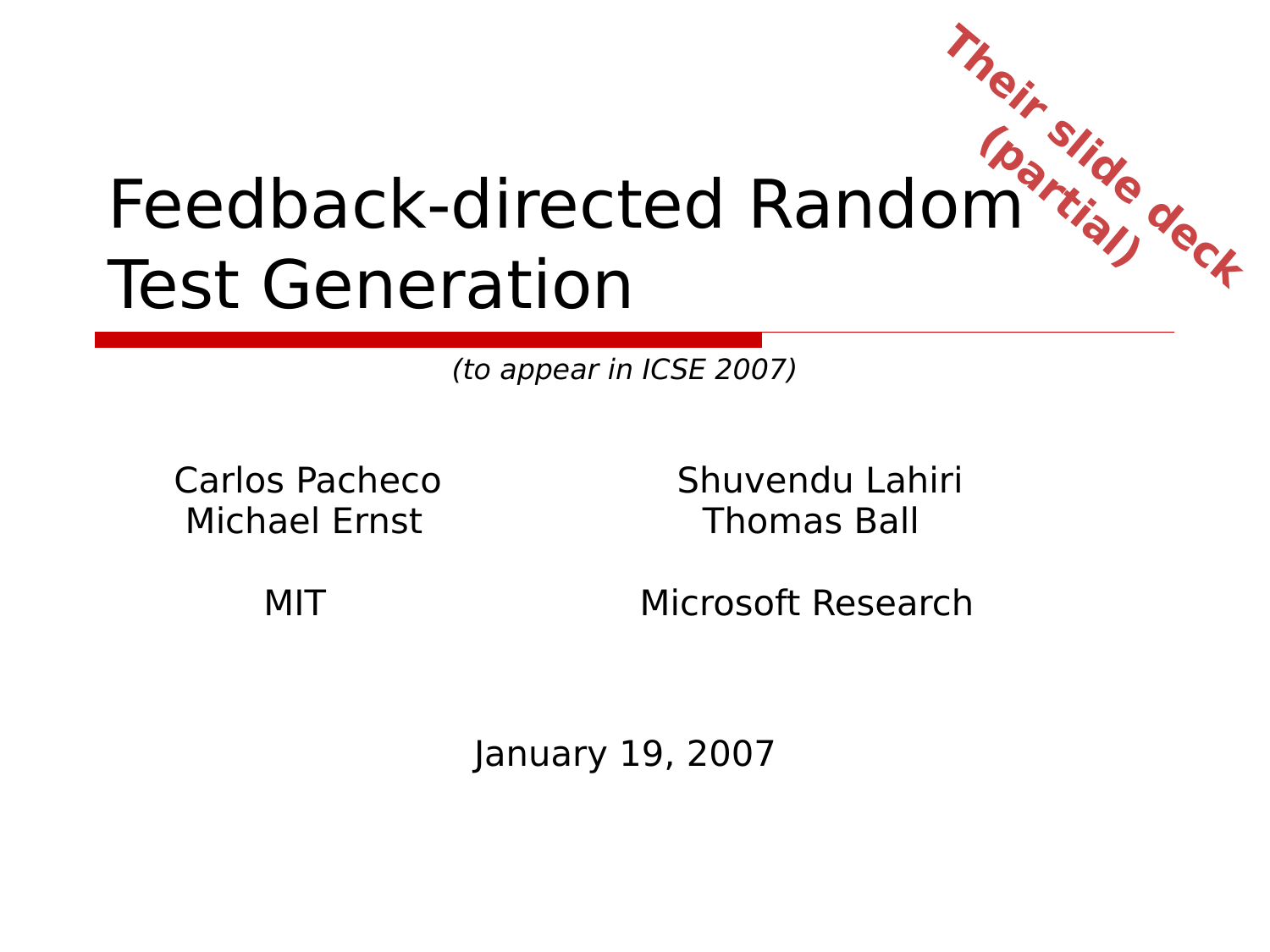

Their slide deck
(partial)
# Feedback-directed Random Test Generation
(to appear in ICSE 2007)

       Carlos Pacheco                     Shuvendu Lahiri
        Michael Ernst                         Thomas Ball

               MIT                            Microsoft Research

January 19, 2007